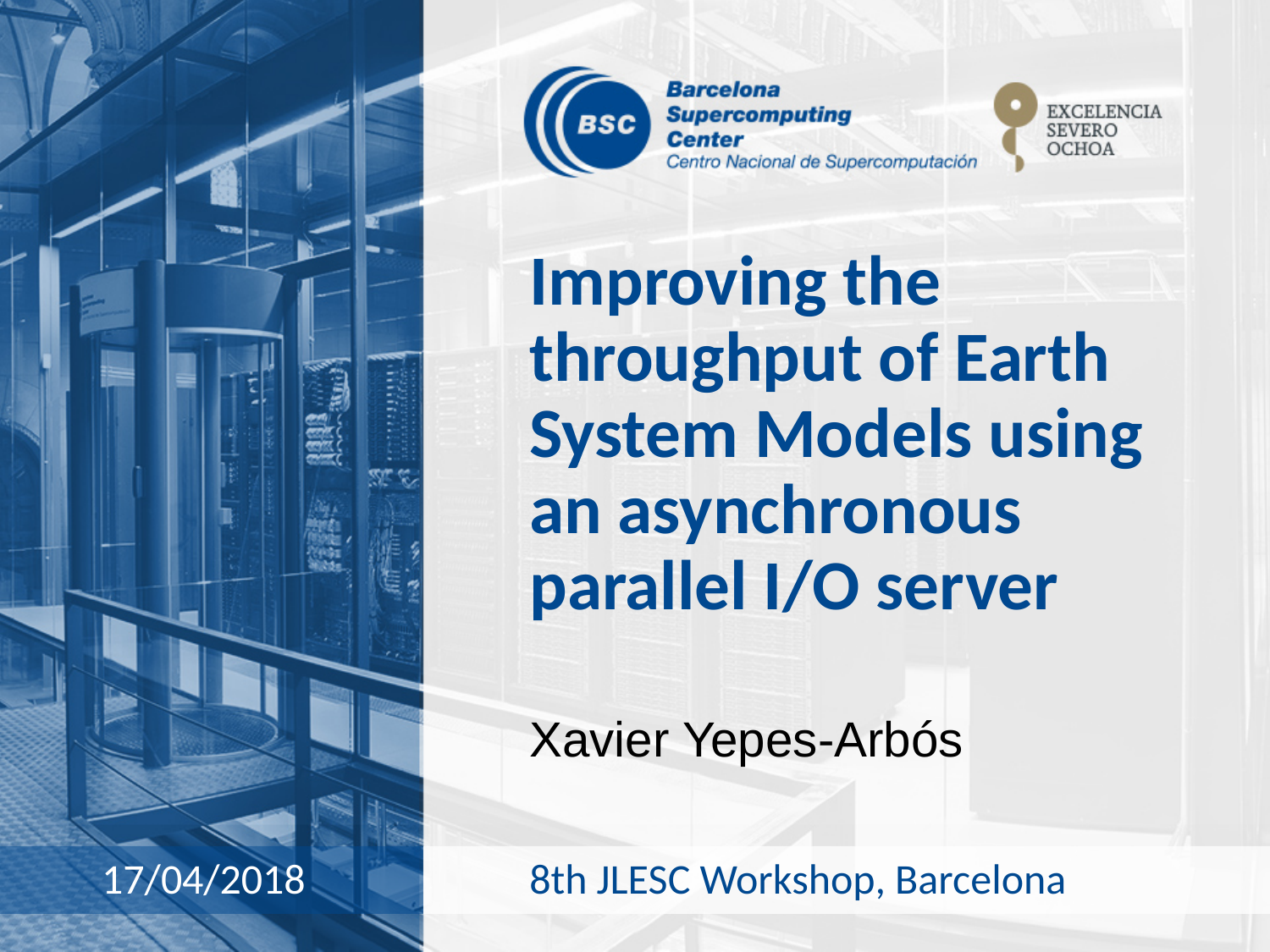

# Improving the throughput of Earth System Models using an asynchronous parallel I/O server
Xavier Yepes-Arbós
8th JLESC Workshop, Barcelona
17/04/2018